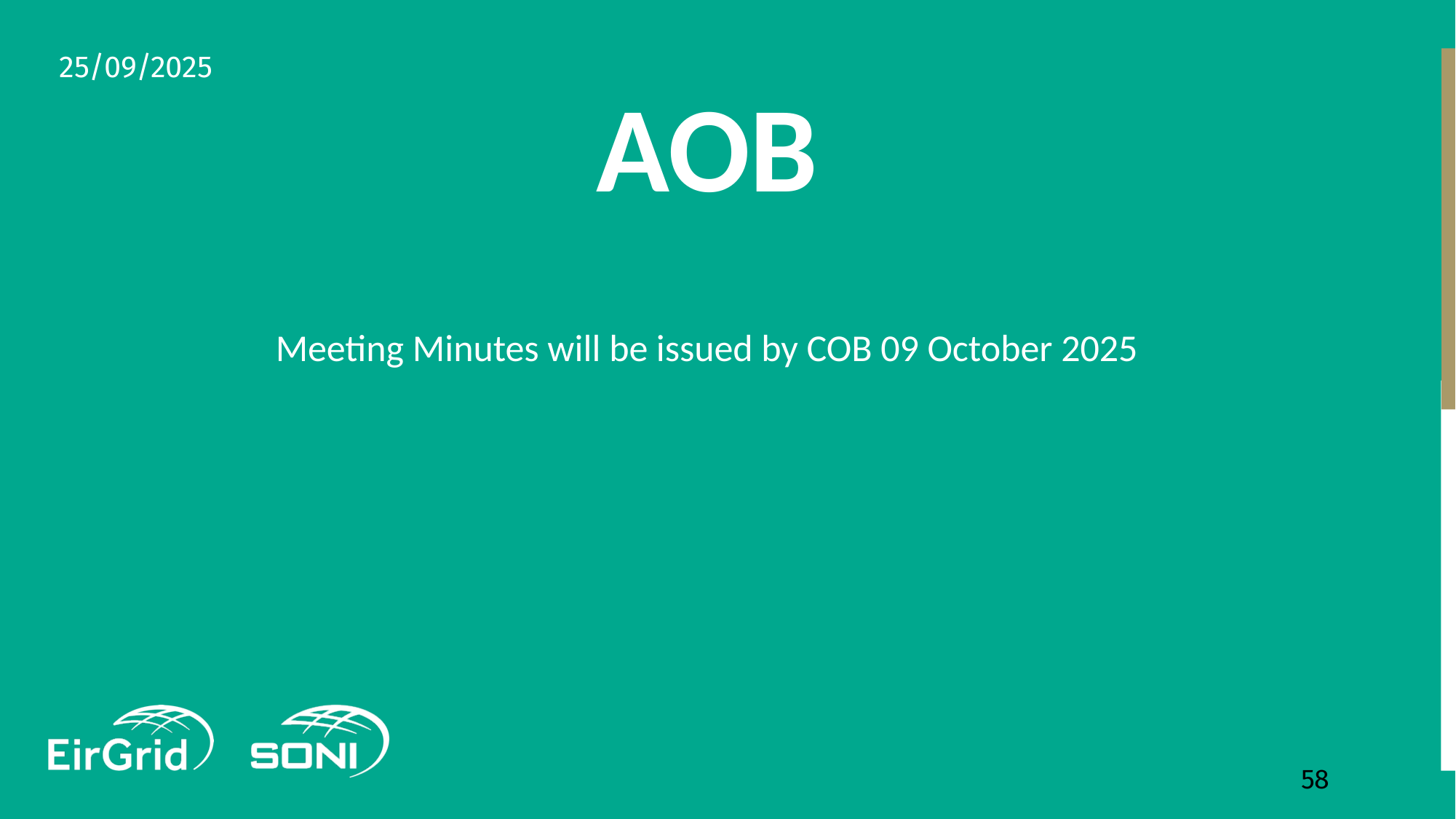

25/09/2025
# AOB

Meeting Minutes will be issued by COB 09 October 2025

58